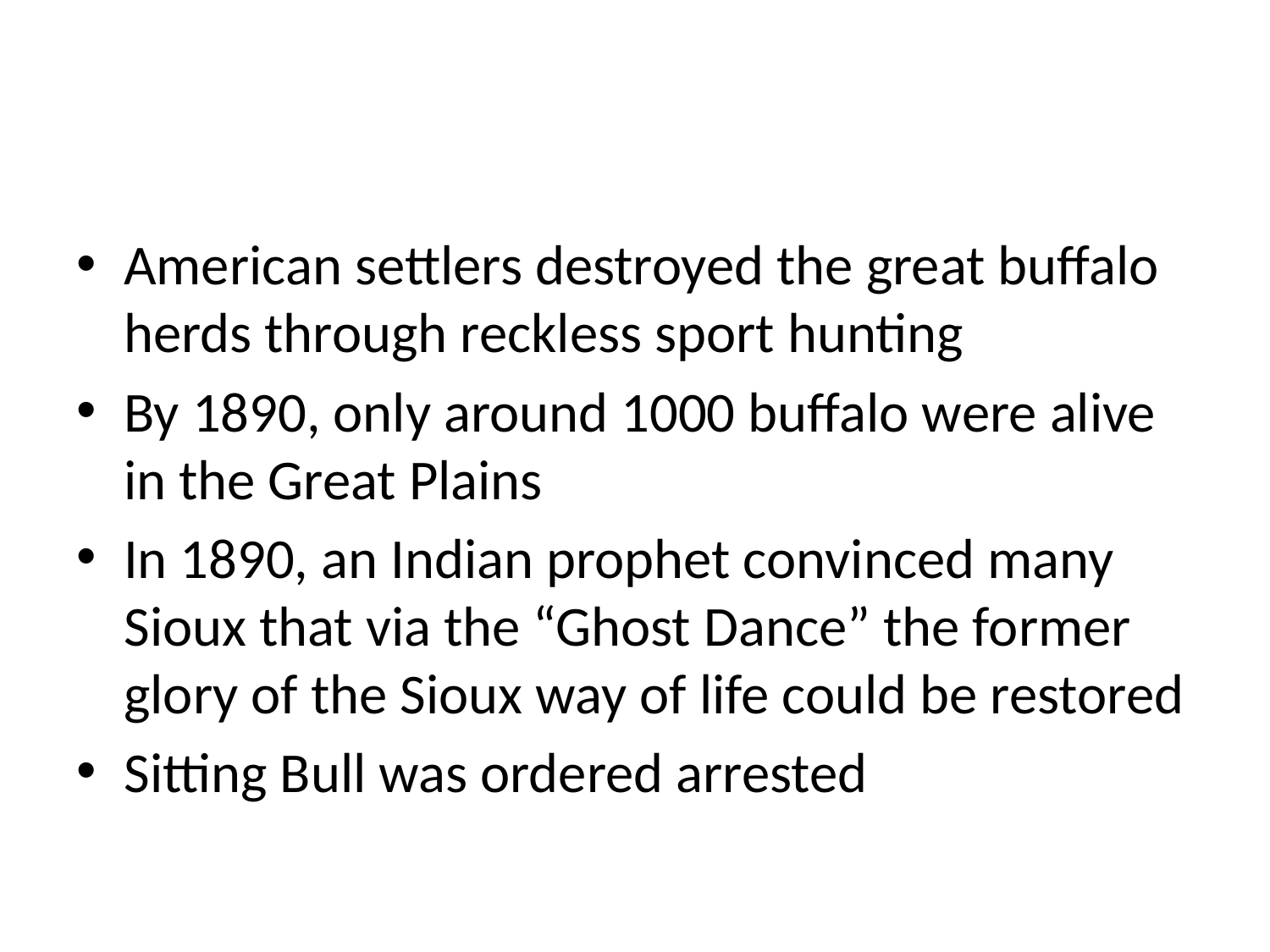

#
American settlers destroyed the great buffalo herds through reckless sport hunting
By 1890, only around 1000 buffalo were alive in the Great Plains
In 1890, an Indian prophet convinced many Sioux that via the “Ghost Dance” the former glory of the Sioux way of life could be restored
Sitting Bull was ordered arrested